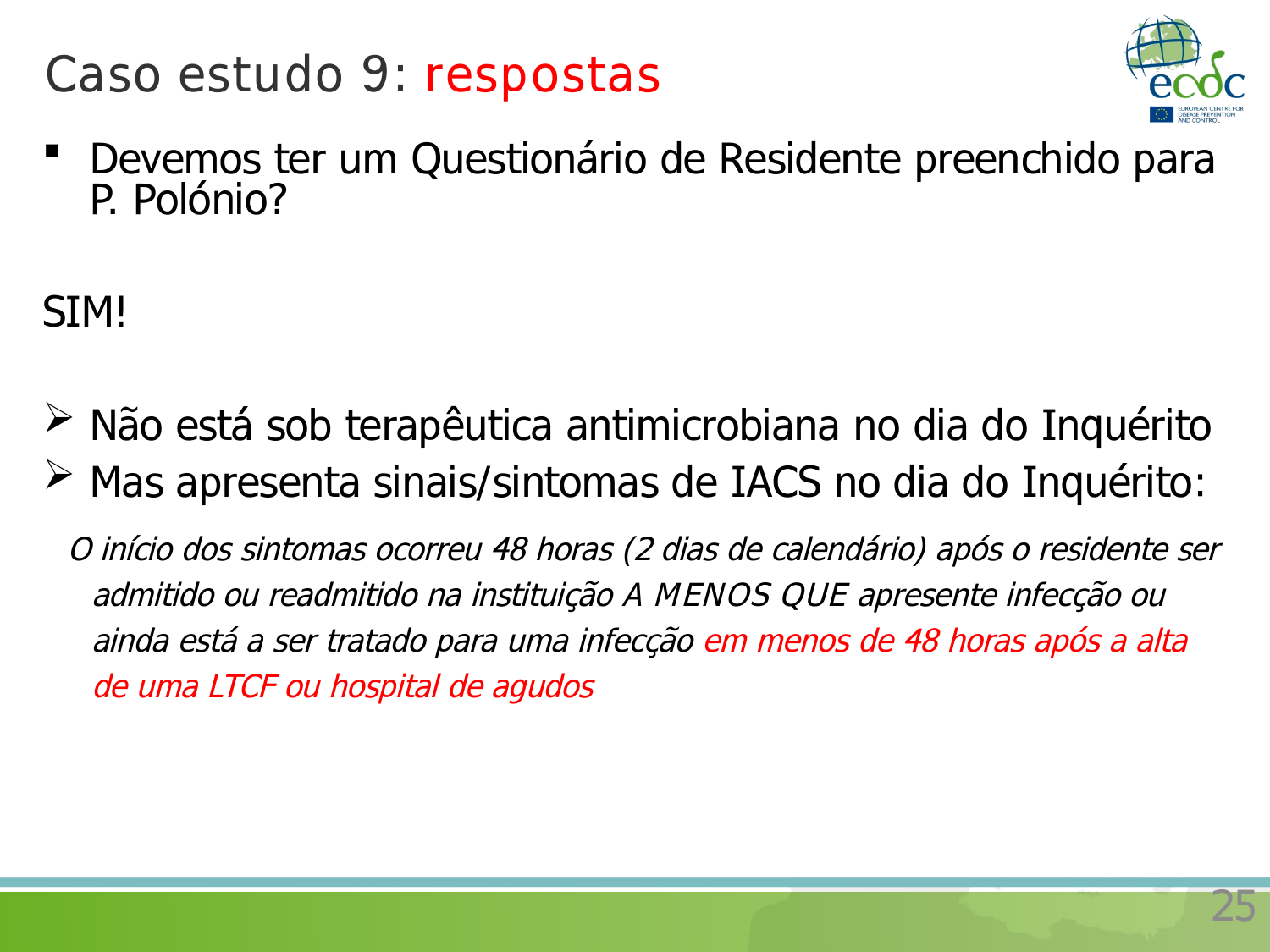

# Caso estudo 9: respostas
Devemos ter um Questionário de Residente preenchido para P. Polónio?

SIM!

Não está sob terapêutica antimicrobiana no dia do Inquérito
Mas apresenta sinais/sintomas de IACS no dia do Inquérito:
O início dos sintomas ocorreu 48 horas (2 dias de calendário) após o residente ser admitido ou readmitido na instituição A MENOS QUE apresente infecção ou ainda está a ser tratado para uma infecção em menos de 48 horas após a alta de uma LTCF ou hospital de agudos

25